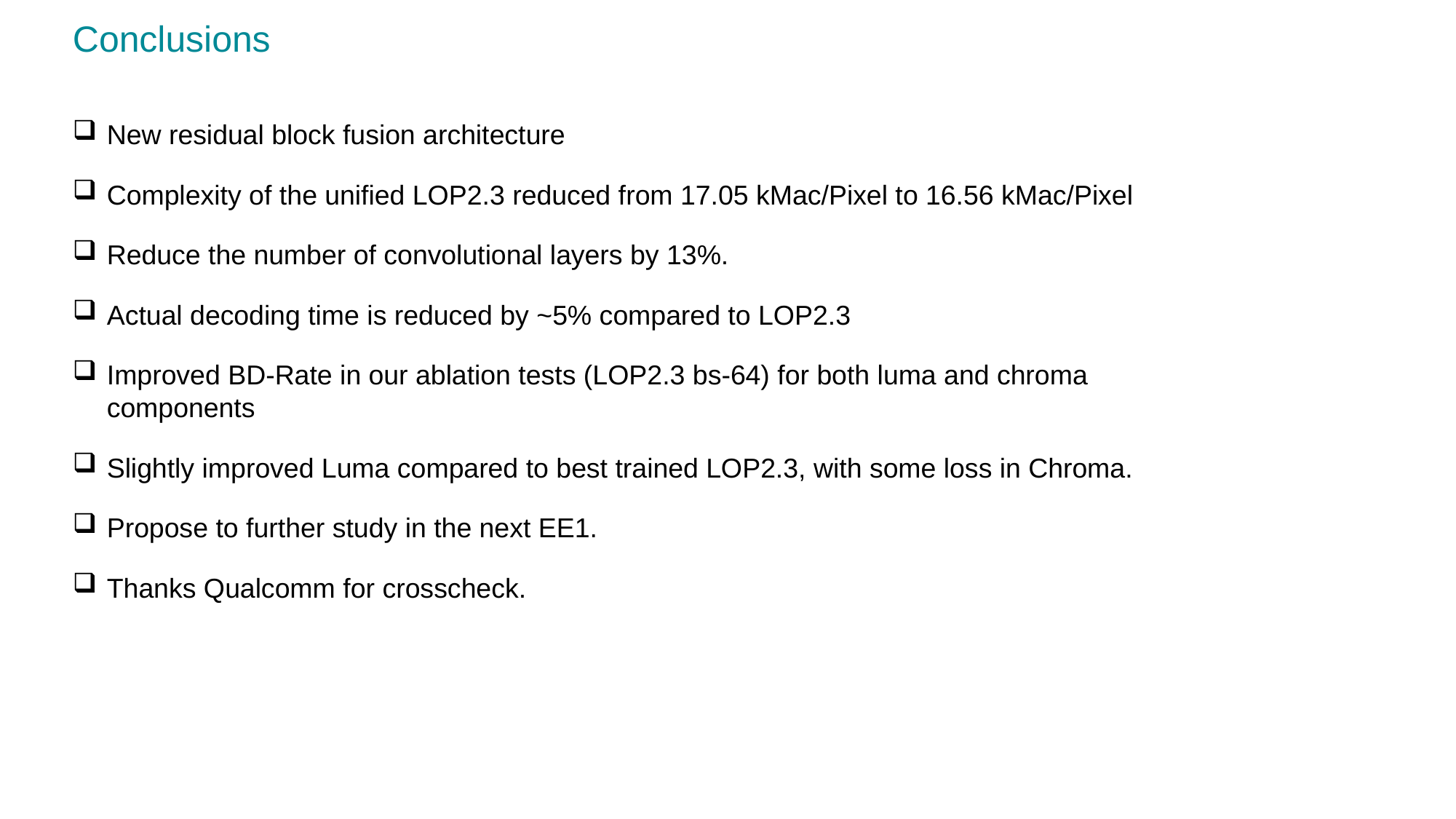

# Conclusions
New residual block fusion architecture
Complexity of the unified LOP2.3 reduced from 17.05 kMac/Pixel to 16.56 kMac/Pixel
Reduce the number of convolutional layers by 13%.
Actual decoding time is reduced by ~5% compared to LOP2.3
Improved BD-Rate in our ablation tests (LOP2.3 bs-64) for both luma and chroma components
Slightly improved Luma compared to best trained LOP2.3, with some loss in Chroma.
Propose to further study in the next EE1.
Thanks Qualcomm for crosscheck.

14